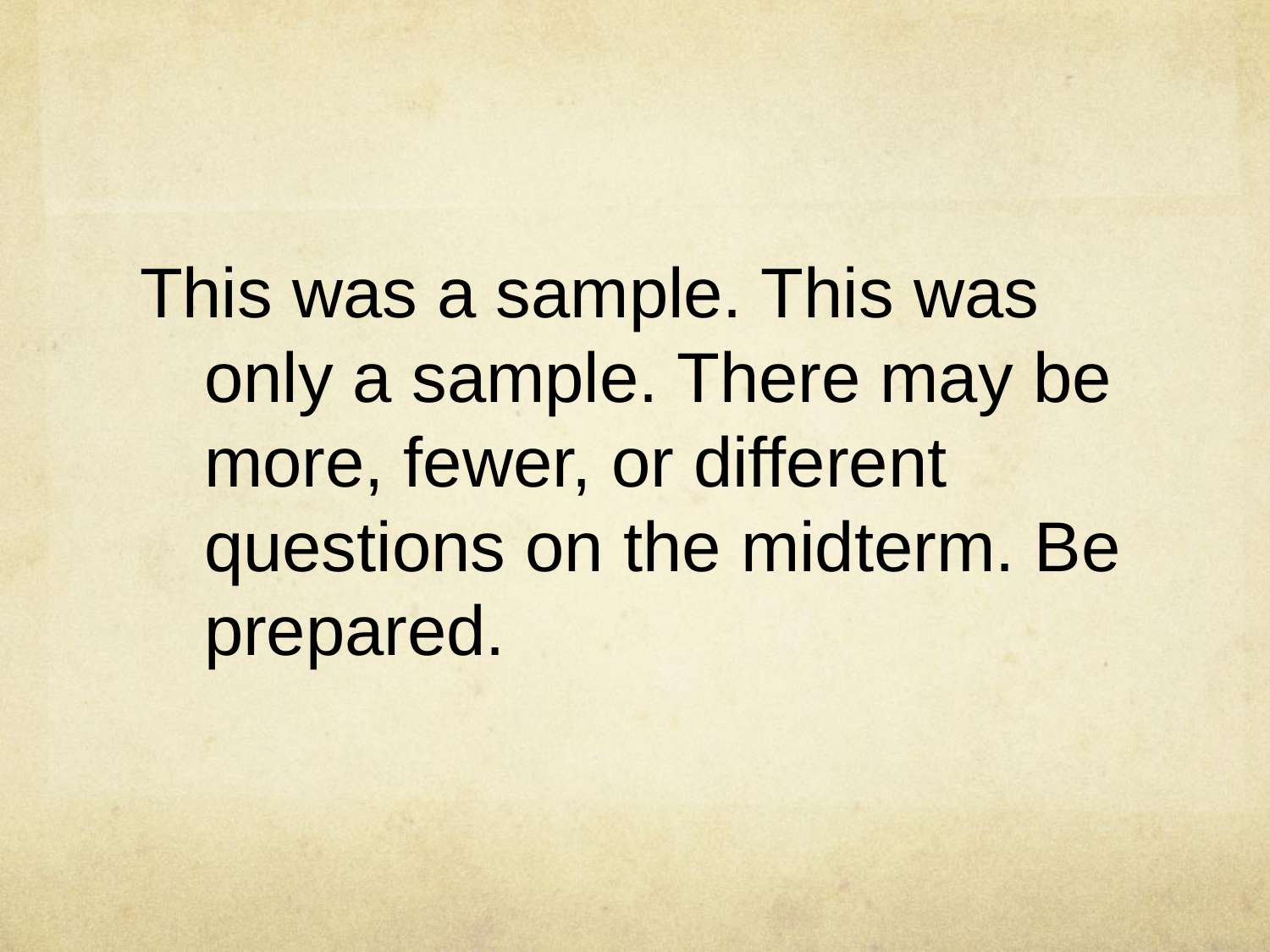

#
This was a sample. This was only a sample. There may be more, fewer, or different questions on the midterm. Be prepared.